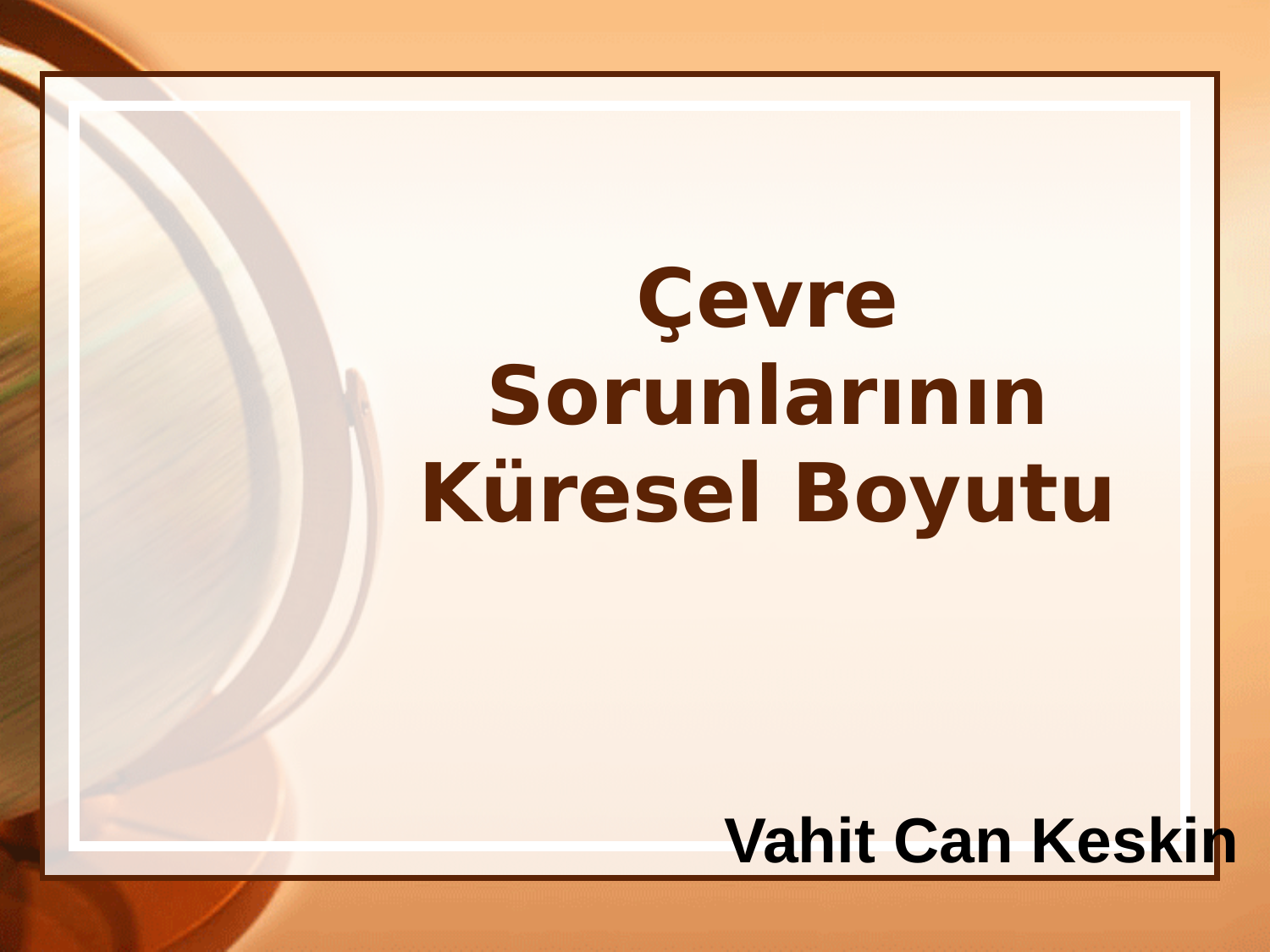

# Çevre Sorunlarının Küresel Boyutu
Vahit Can Keskin